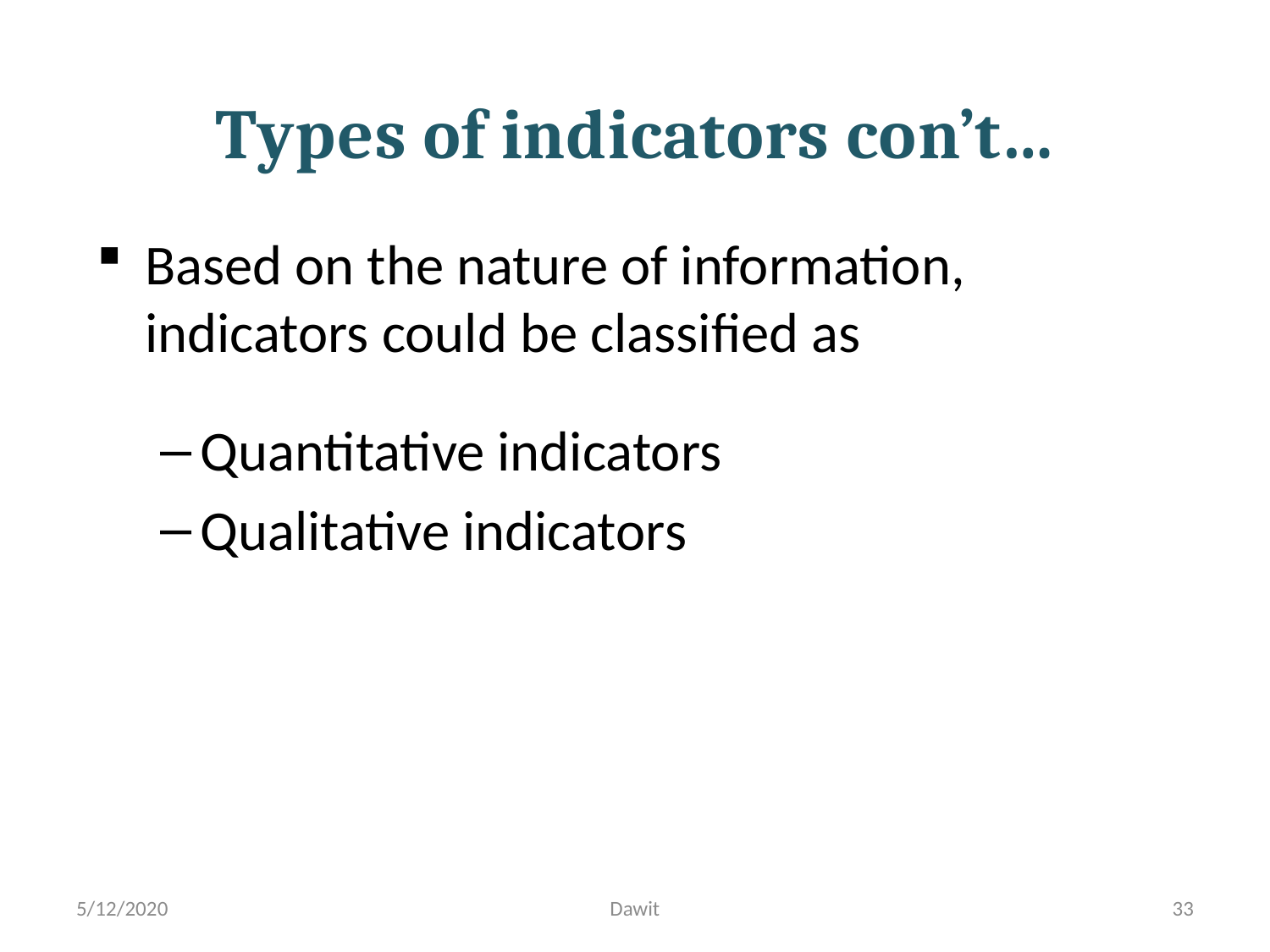

Types of indicators con’t…
Based on the nature of information, indicators could be classified as

Quantitative indicators
Qualitative indicators
5/12/2020
Dawit
33